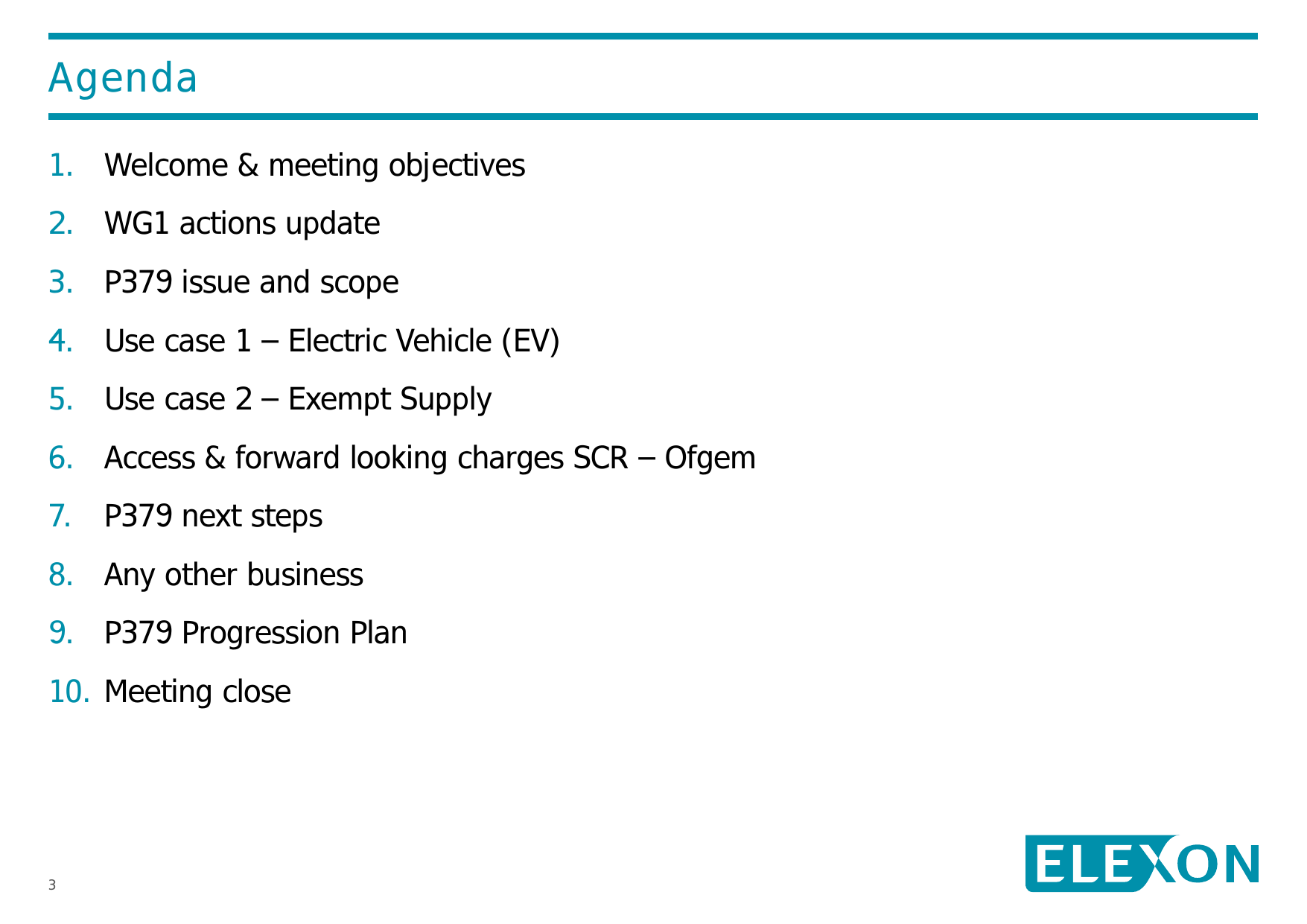

# Agenda
Welcome & meeting objectives
WG1 actions update
P379 issue and scope
Use case 1 – Electric Vehicle (EV)
Use case 2 – Exempt Supply
Access & forward looking charges SCR – Ofgem
P379 next steps
Any other business
P379 Progression Plan
Meeting close
3